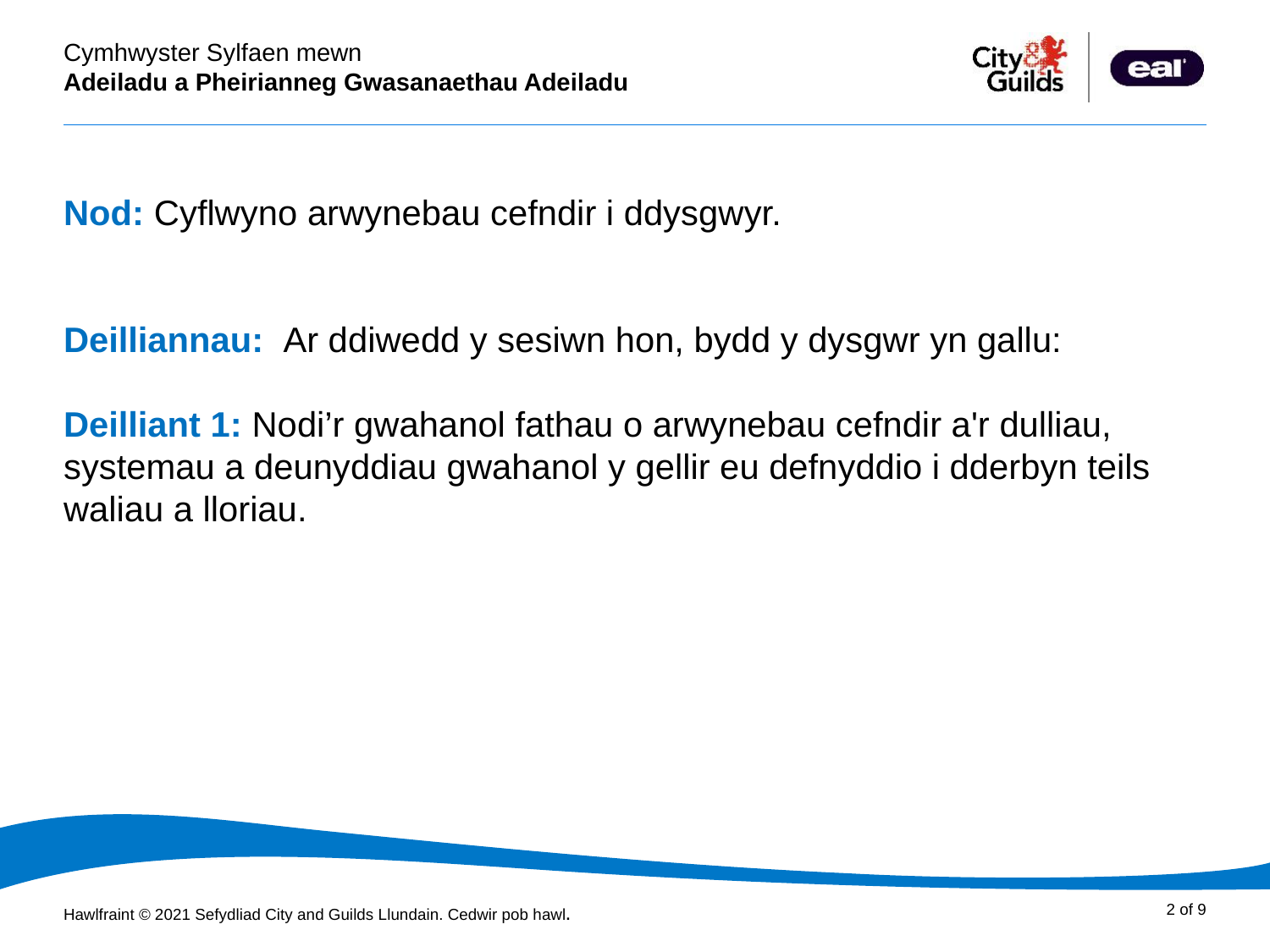

Cyflwyniad PowerPoint
# Nod: Cyflwyno arwynebau cefndir i ddysgwyr.   Deilliannau:  Ar ddiwedd y sesiwn hon, bydd y dysgwr yn gallu: Deilliant 1: Nodi’r gwahanol fathau o arwynebau cefndir a'r dulliau, systemau a deunyddiau gwahanol y gellir eu defnyddio i dderbyn teils waliau a lloriau.